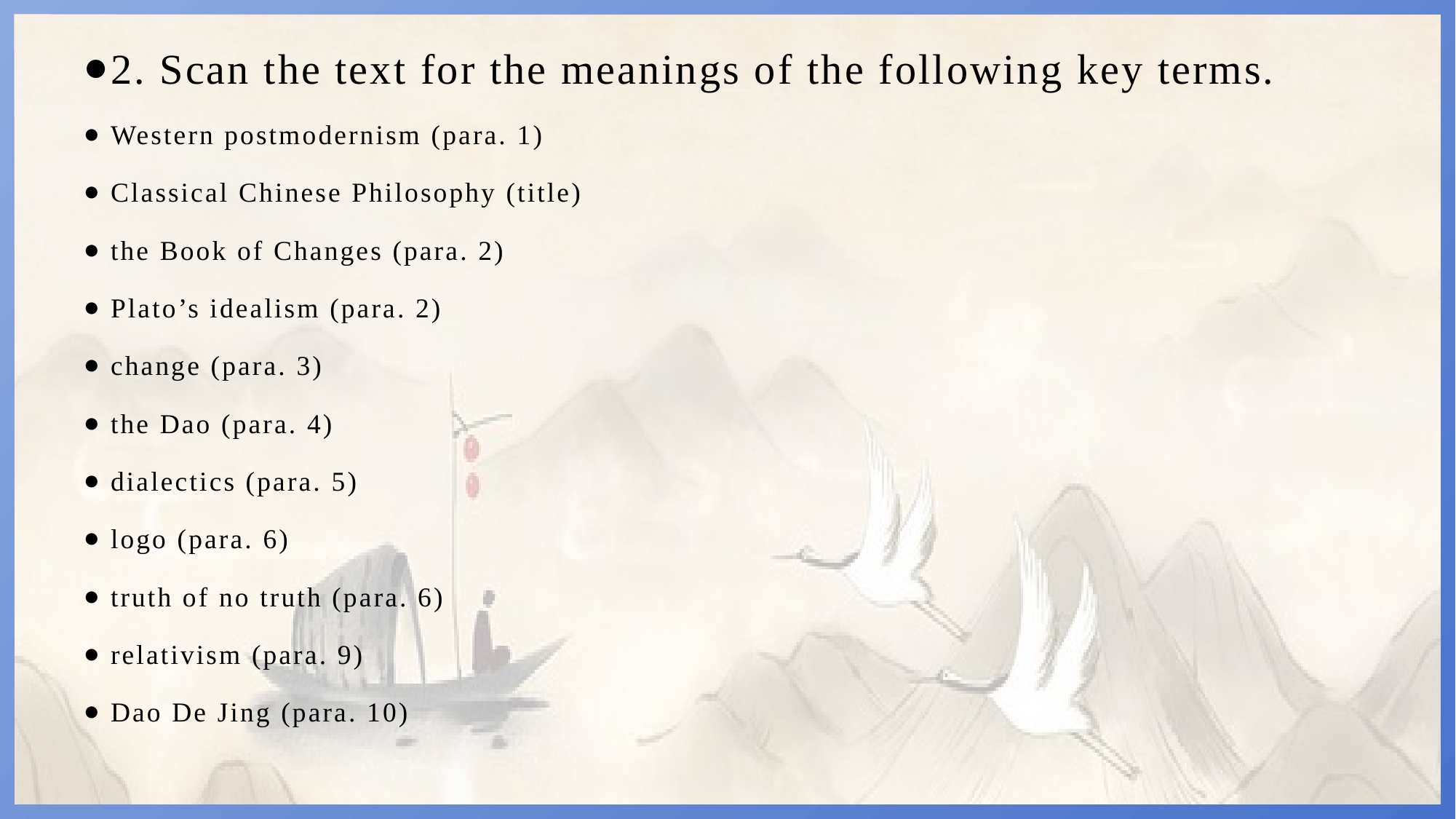

2. Scan the text for the meanings of the following key terms.
Western postmodernism (para. 1)
Classical Chinese Philosophy (title)
the Book of Changes (para. 2)
Plato’s idealism (para. 2)
change (para. 3)
the Dao (para. 4)
dialectics (para. 5)
logo (para. 6)
truth of no truth (para. 6)
relativism (para. 9)
Dao De Jing (para. 10)